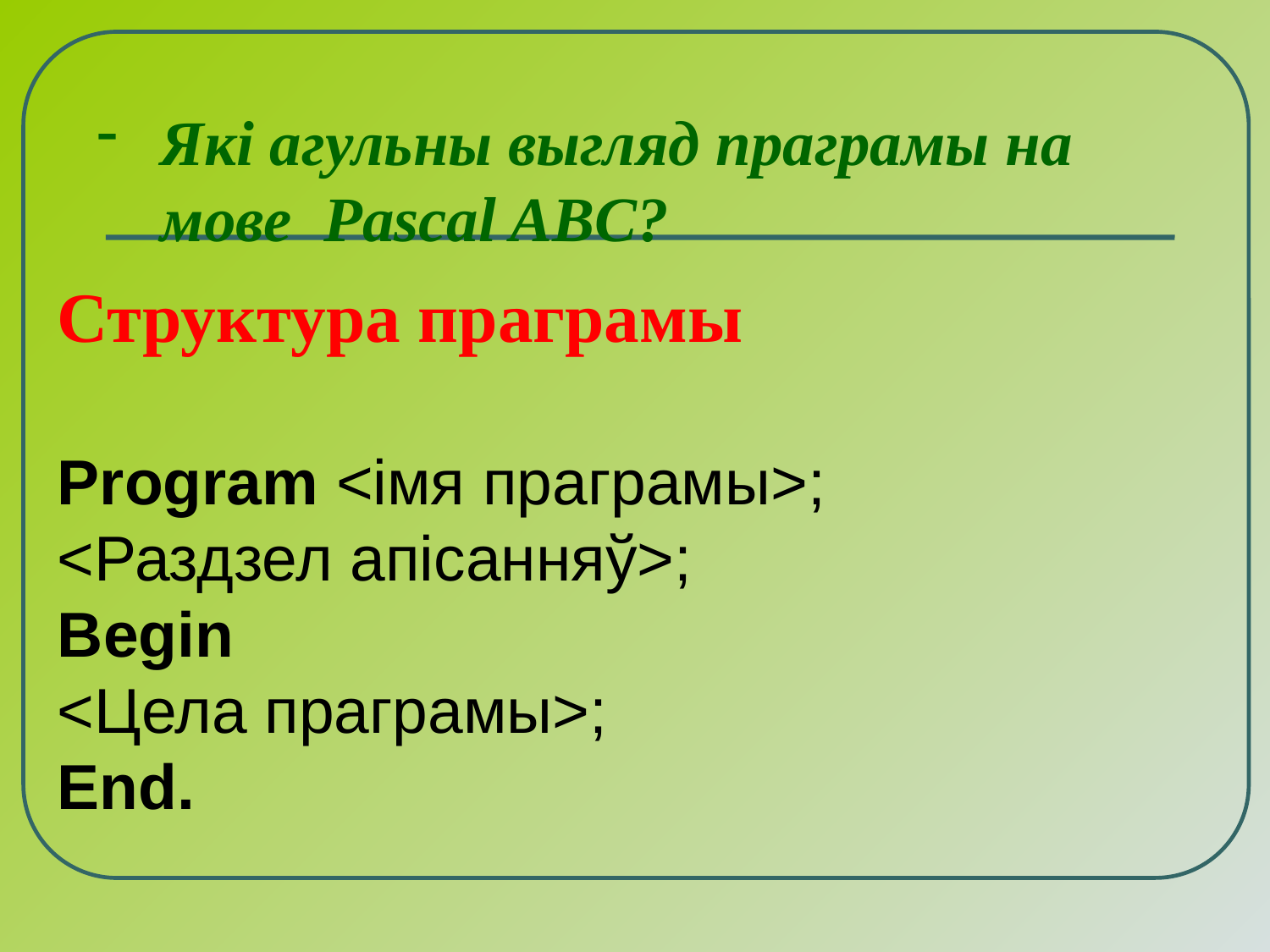

Які агульны выгляд праграмы на мове  Pascal ABC?
Структура праграмы

Program <імя праграмы>;
<Раздзел апісанняў>;
Begin
<Цела праграмы>;
End.